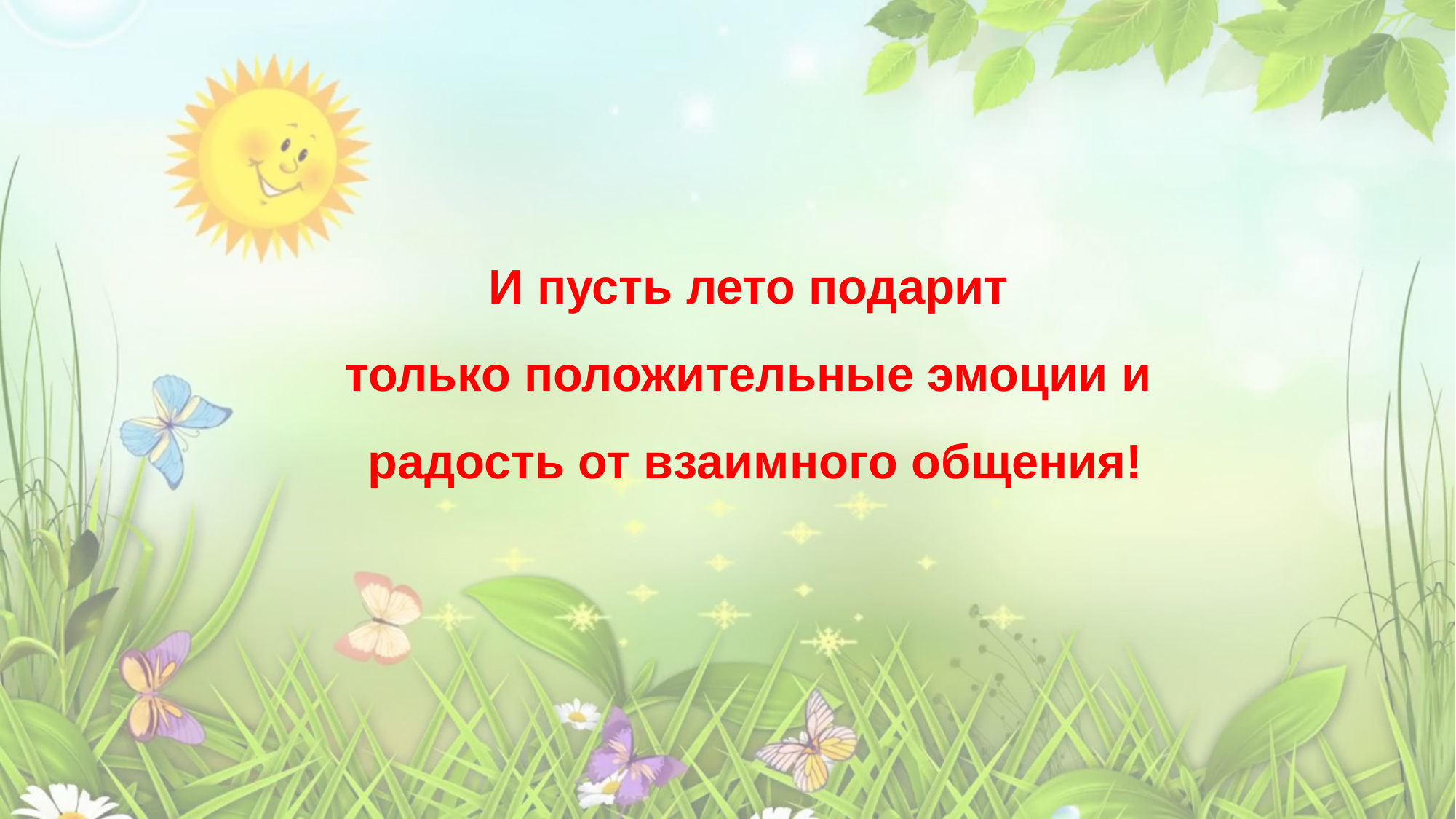

И пусть лето подарит
только положительные эмоции и
радость от взаимного общения!